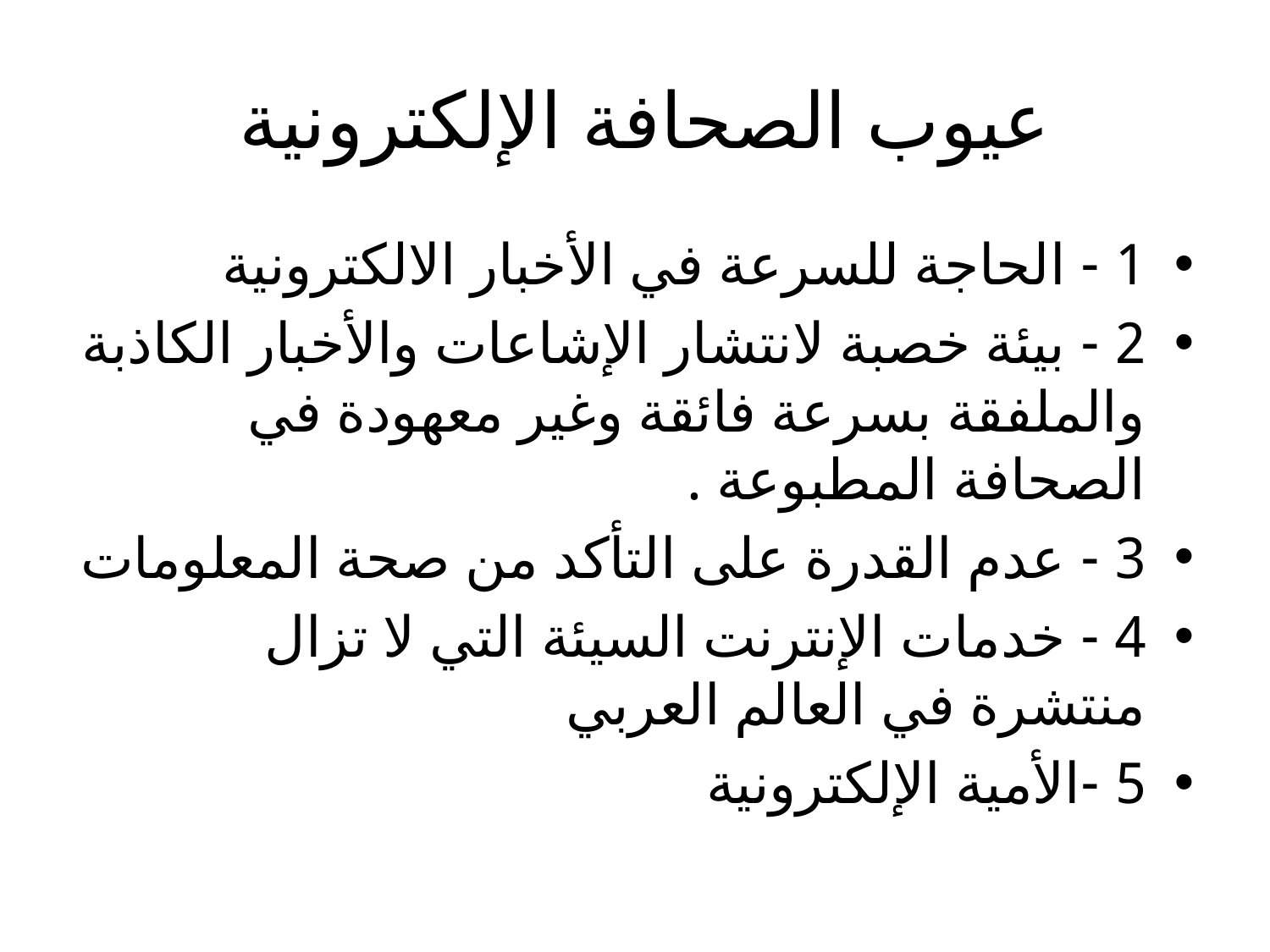

# عيوب الصحافة الإلكترونية
1 - الحاجة للسرعة في الأخبار الالكترونية
2 - بيئة خصبة لانتشار الإشاعات والأخبار الكاذبة والملفقة بسرعة فائقة وغير معهودة في الصحافة المطبوعة .
3 - عدم القدرة على التأكد من صحة المعلومات
4 - خدمات الإنترنت السيئة التي لا تزال منتشرة في العالم العربي
5 -الأمية الإلكترونية